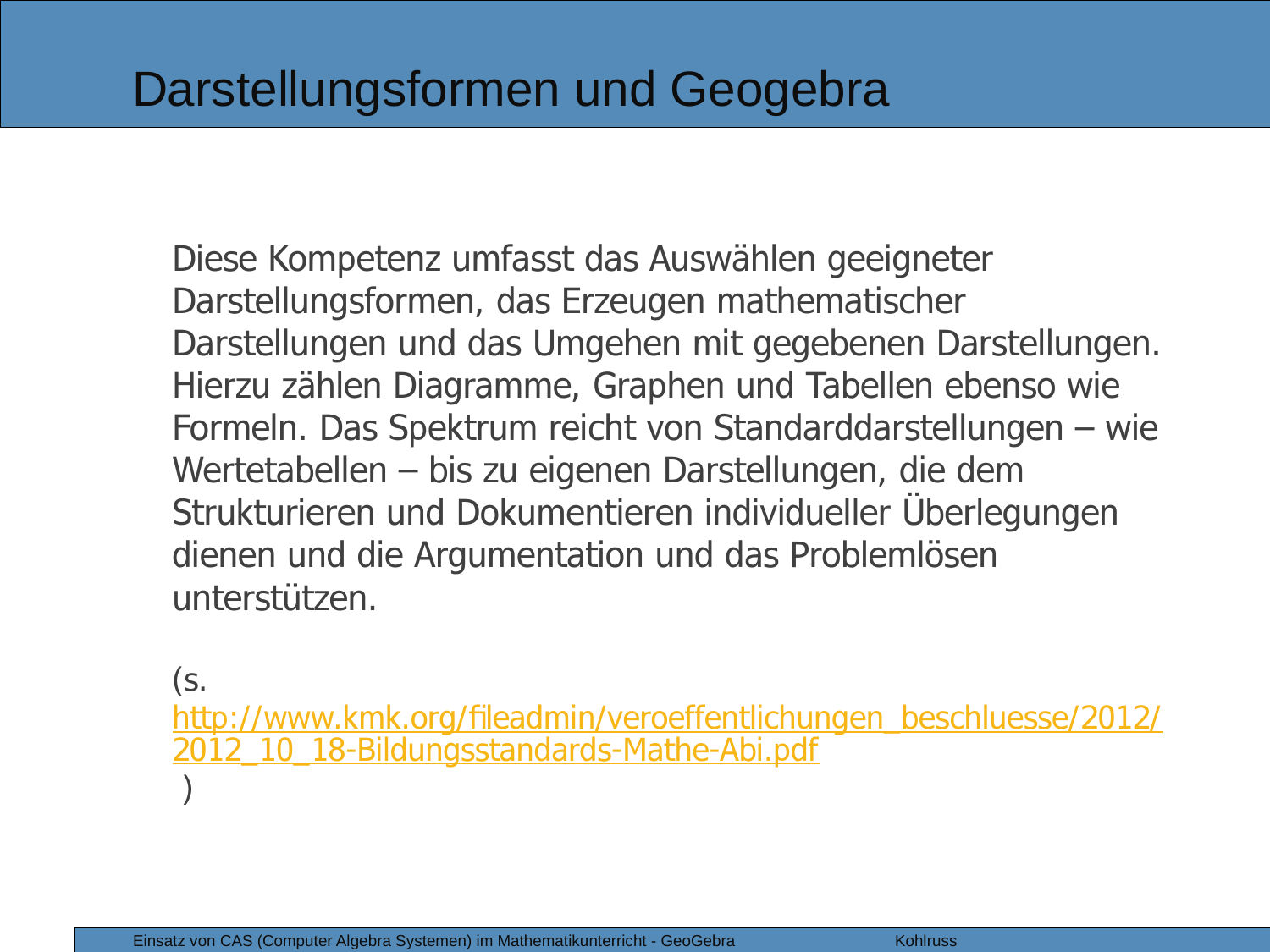

Darstellungsformen und Geogebra

Diese Kompetenz umfasst das Auswählen geeigneter Darstellungsformen, das Erzeugen mathematischer Darstellungen und das Umgehen mit gegebenen Darstellungen. Hierzu zählen Diagramme, Graphen und Tabellen ebenso wie Formeln. Das Spektrum reicht von Standarddarstellungen – wie Wertetabellen – bis zu eigenen Darstellungen, die dem Strukturieren und Dokumentieren individueller Überlegungen dienen und die Argumentation und das Problemlösen unterstützen.

(s. http://www.kmk.org/fileadmin/veroeffentlichungen_beschluesse/2012/2012_10_18-Bildungsstandards-Mathe-Abi.pdf )